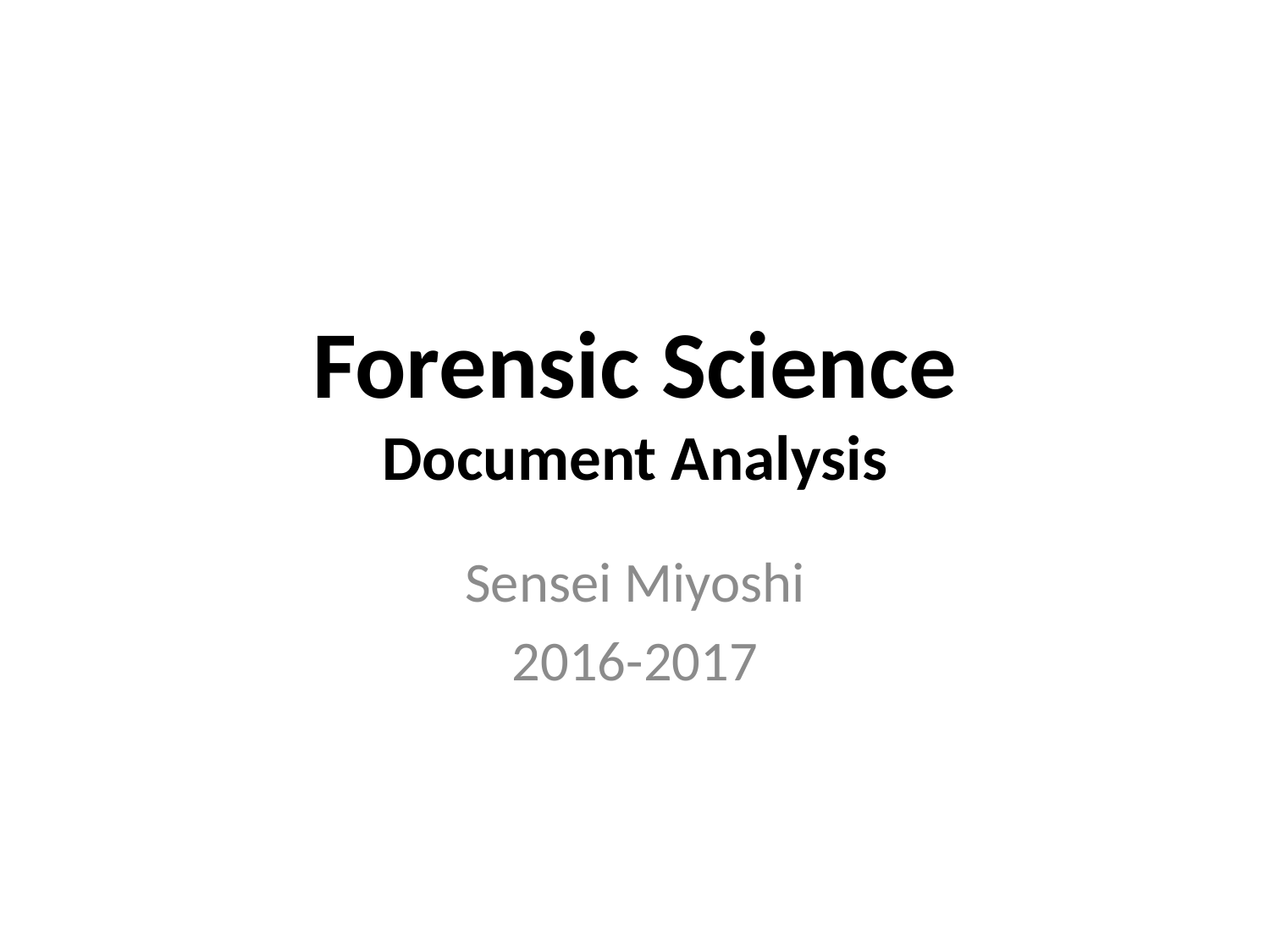

# Forensic Science Document Analysis
Sensei Miyoshi
2016-2017